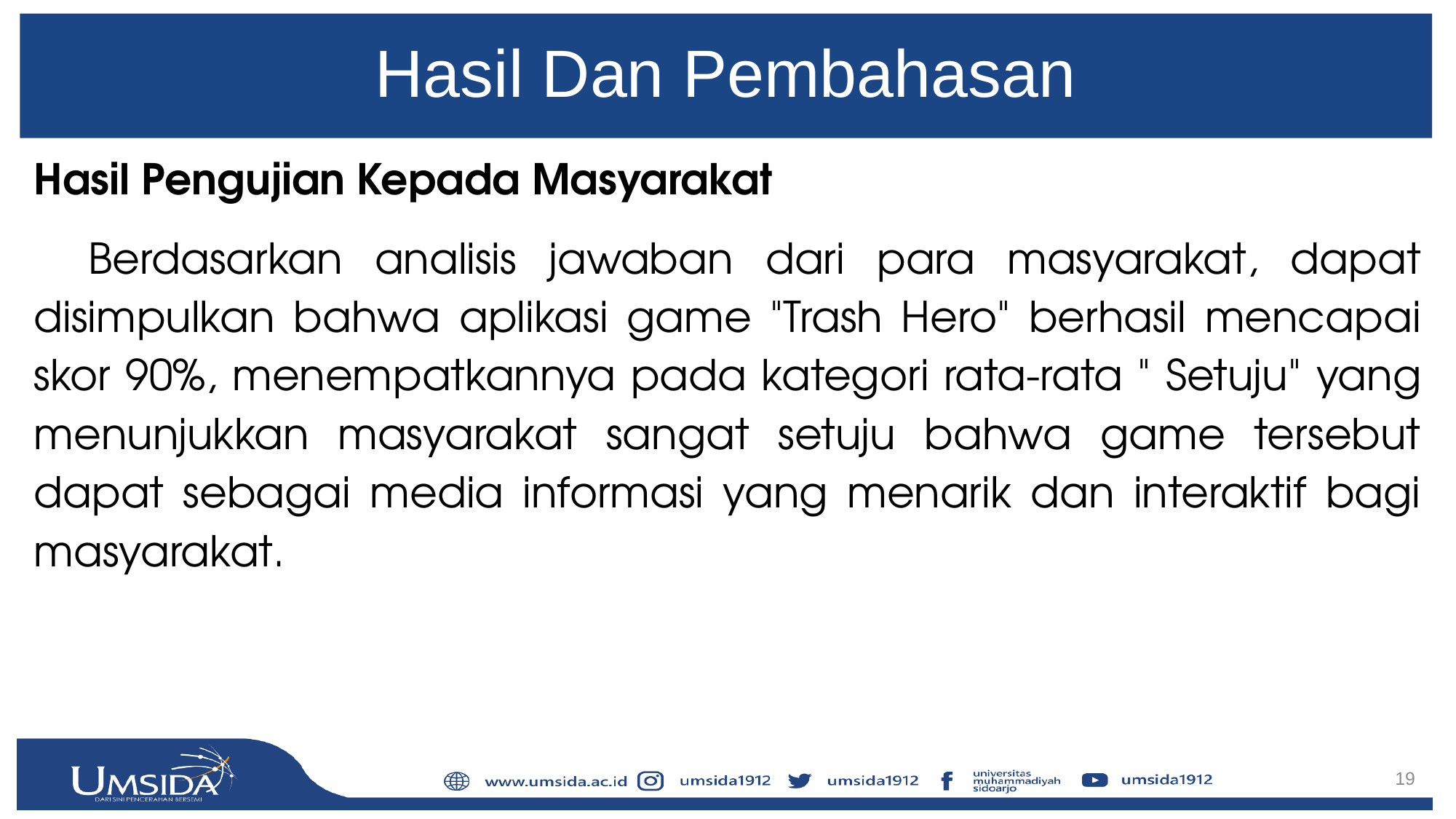

# Hasil Dan Pembahasan
Hasil Pengujian Kepada Masyarakat

Berdasarkan analisis jawaban dari para masyarakat, dapat disimpulkan bahwa aplikasi game "Trash Hero" berhasil mencapai skor 90%, menempatkannya pada kategori rata-rata " Setuju" yang menunjukkan masyarakat sangat setuju bahwa game tersebut dapat sebagai media informasi yang menarik dan interaktif bagi masyarakat.